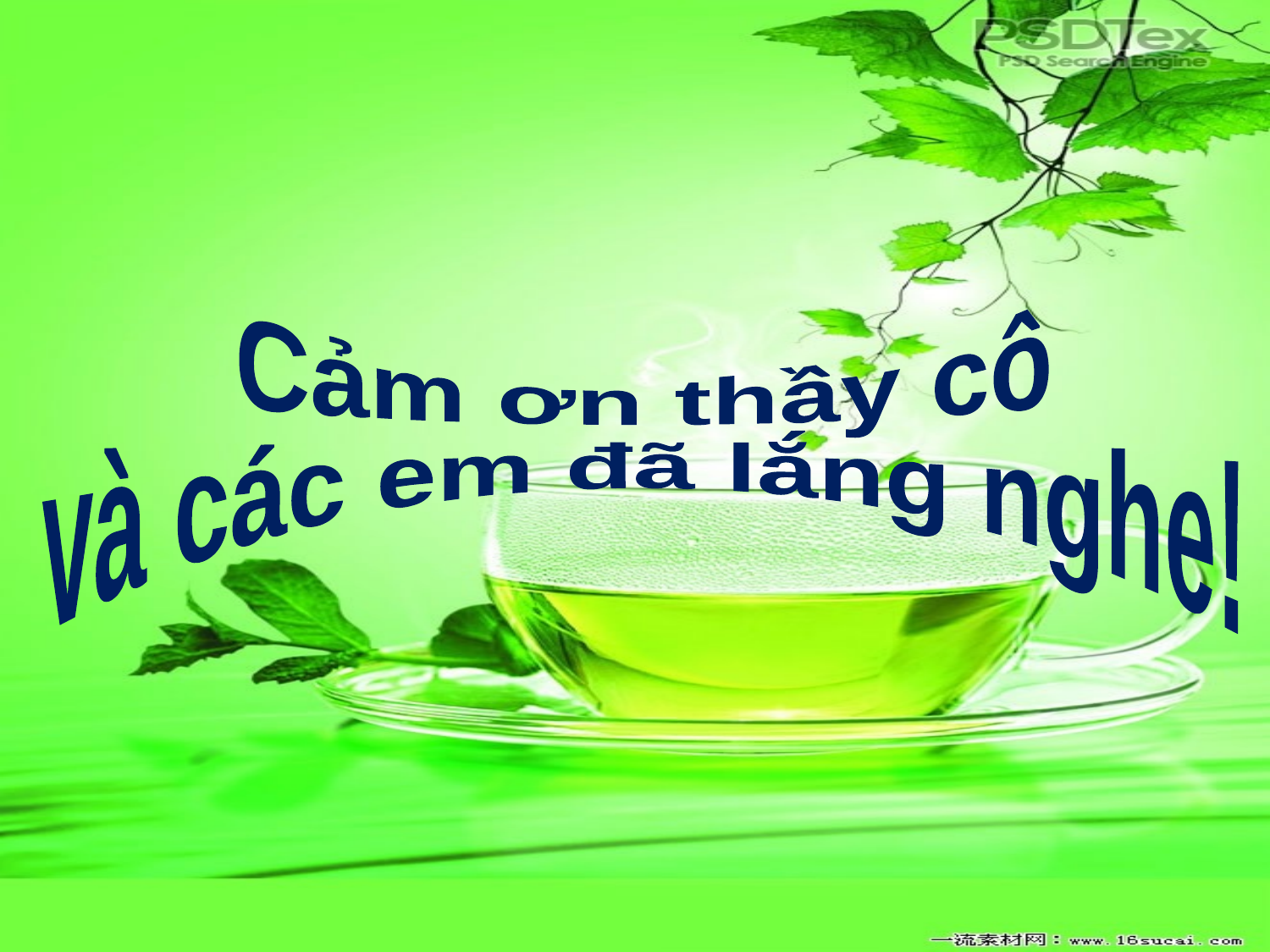

Cảm ơn thầy cô
và các em đã lắng nghe!